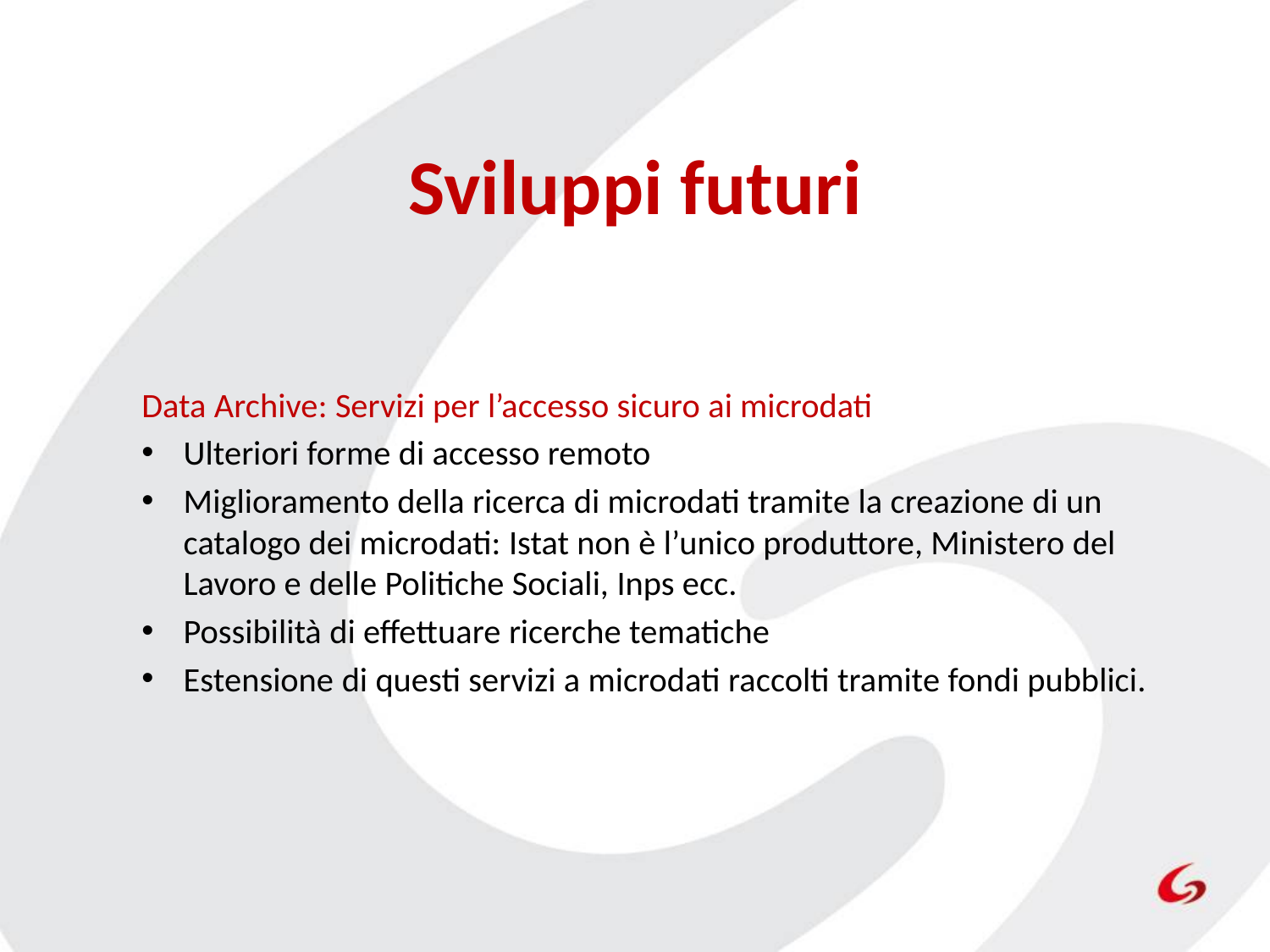

# Sviluppi futuri
Data Archive: Servizi per l’accesso sicuro ai microdati
Ulteriori forme di accesso remoto
Miglioramento della ricerca di microdati tramite la creazione di un catalogo dei microdati: Istat non è l’unico produttore, Ministero del Lavoro e delle Politiche Sociali, Inps ecc.
Possibilità di effettuare ricerche tematiche
Estensione di questi servizi a microdati raccolti tramite fondi pubblici.